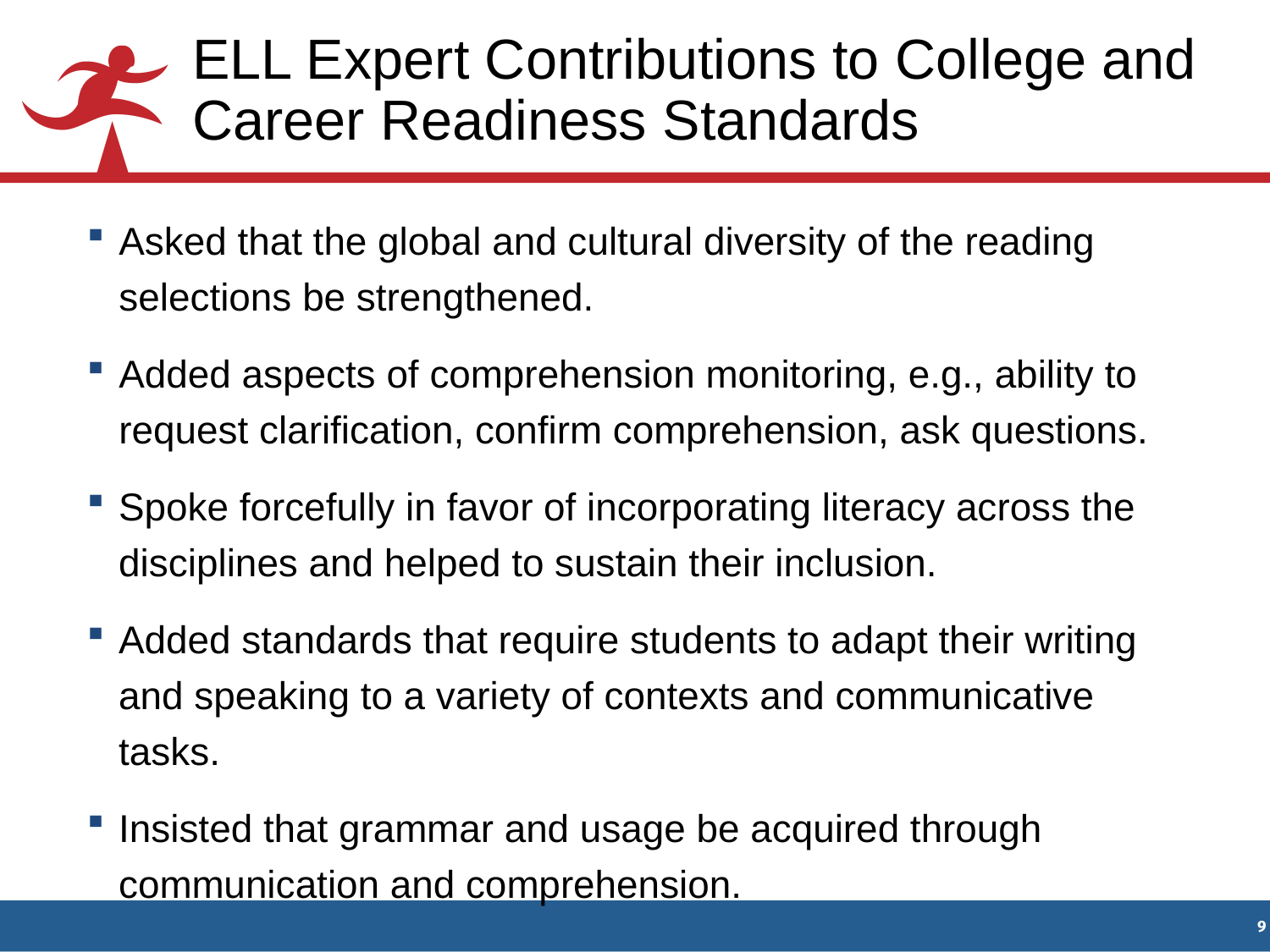

# ELL Expert Contributions to College and Career Readiness Standards
Asked that the global and cultural diversity of the reading selections be strengthened.
Added aspects of comprehension monitoring, e.g., ability to request clarification, confirm comprehension, ask questions.
Spoke forcefully in favor of incorporating literacy across the disciplines and helped to sustain their inclusion.
Added standards that require students to adapt their writing and speaking to a variety of contexts and communicative tasks.
Insisted that grammar and usage be acquired through  communication and comprehension.